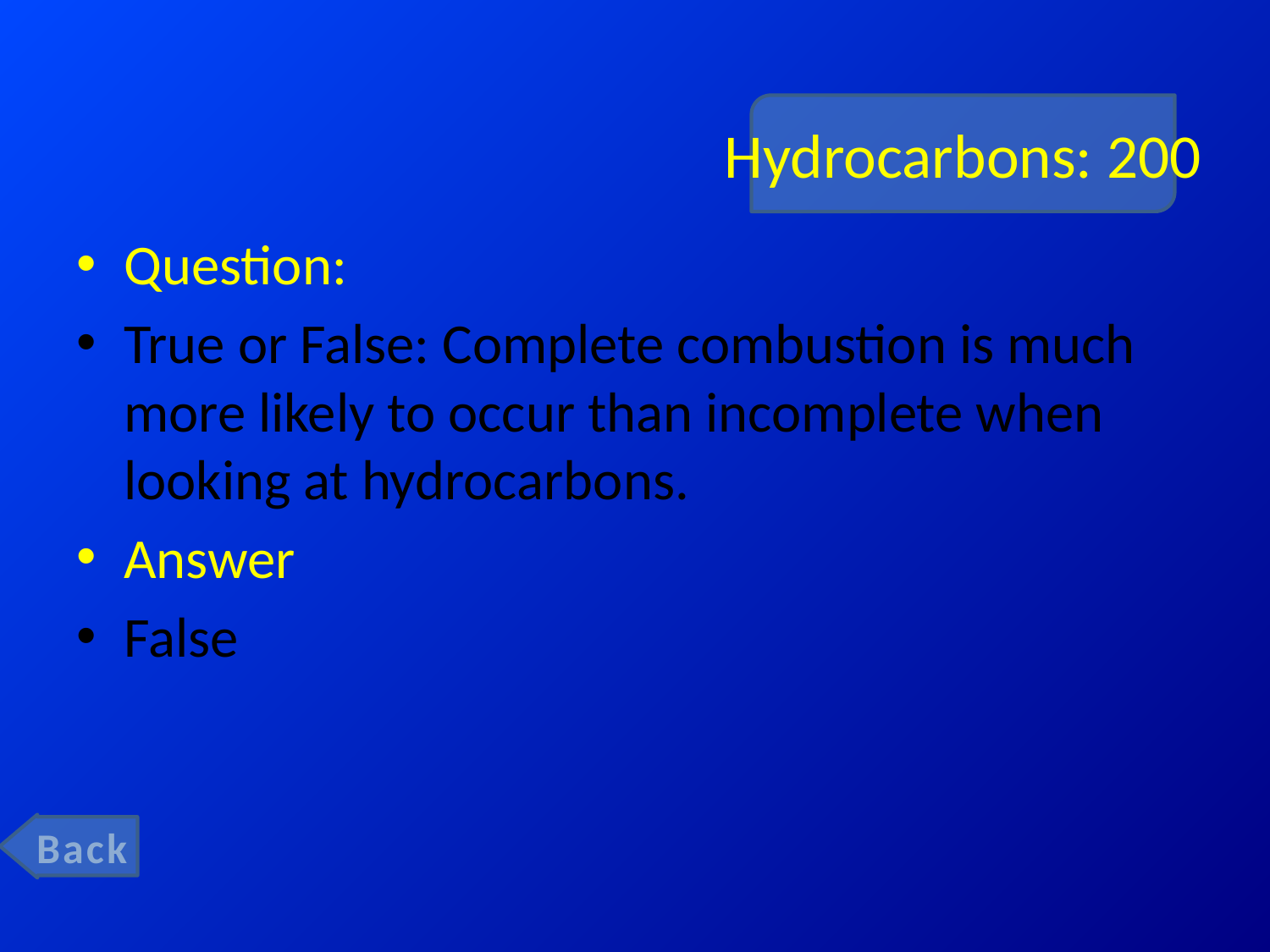

# Hydrocarbons: 200

Question:
True or False: Complete combustion is much more likely to occur than incomplete when looking at hydrocarbons.
Answer
False

Back